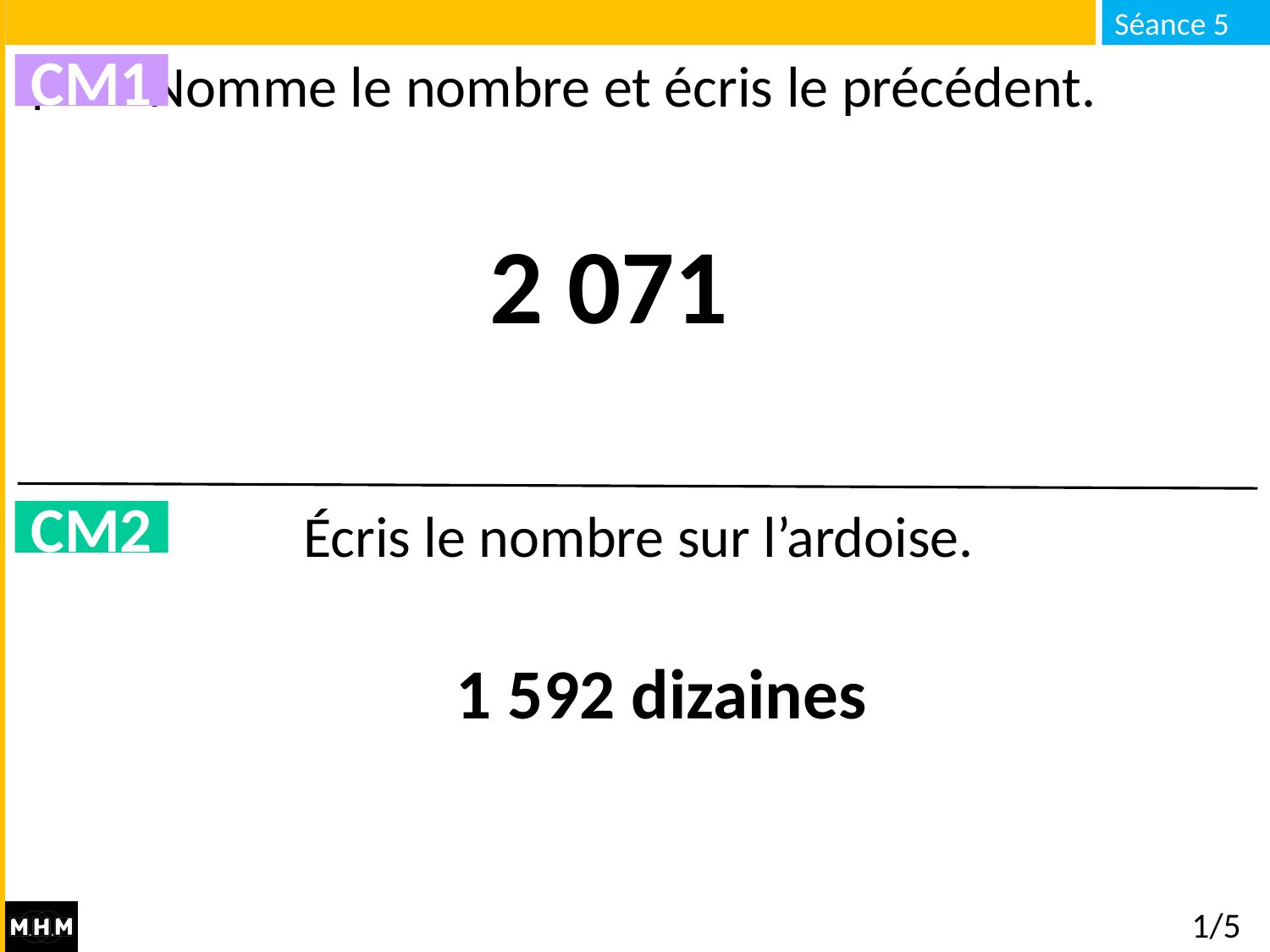

# Nomme le nombre et écris le précédent.
CM1
2 071
CM2
Écris le nombre sur l’ardoise.
1 592 dizaines
1/5